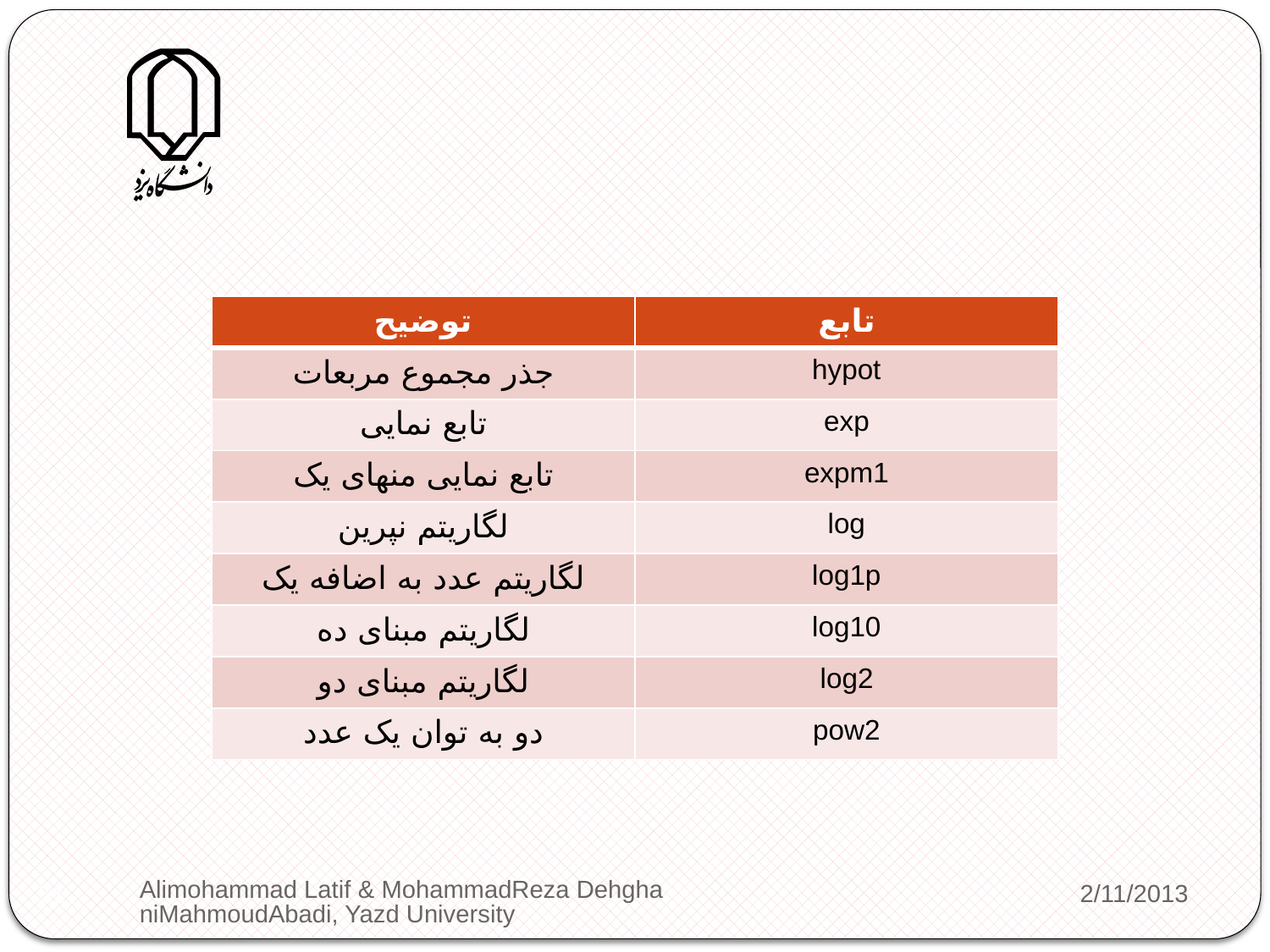

| توضیح | تابع |
| --- | --- |
| جذر مجموع مربعات | hypot |
| تابع نمایی | exp |
| تابع نمایی منهای یک | expm1 |
| لگاریتم نپرین | log |
| لگاریتم عدد به اضافه یک | log1p |
| لگاریتم مبنای ده | log10 |
| لگاریتم مبنای دو | log2 |
| دو به توان یک عدد | pow2 |
Alimohammad Latif & MohammadReza DehghaniMahmoudAbadi, Yazd University
2/11/2013
51